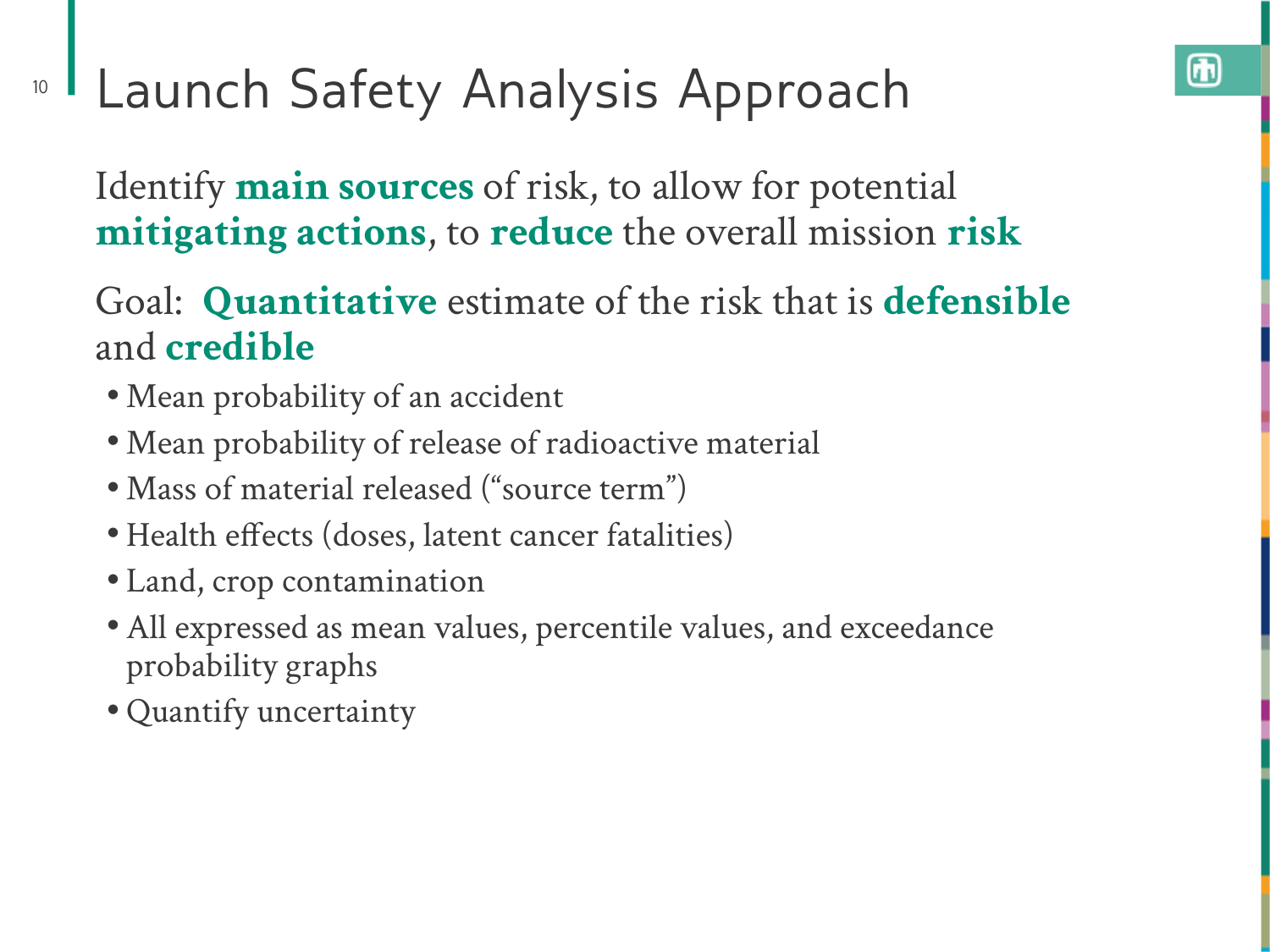

# Launch Safety Analysis Approach
10
Identify main sources of risk, to allow for potential mitigating actions, to reduce the overall mission risk
Goal:  Quantitative estimate of the risk that is defensible and credible
Mean probability of an accident
Mean probability of release of radioactive material
Mass of material released (“source term”)
Health effects (doses, latent cancer fatalities)
Land, crop contamination
All expressed as mean values, percentile values, and exceedance probability graphs
Quantify uncertainty